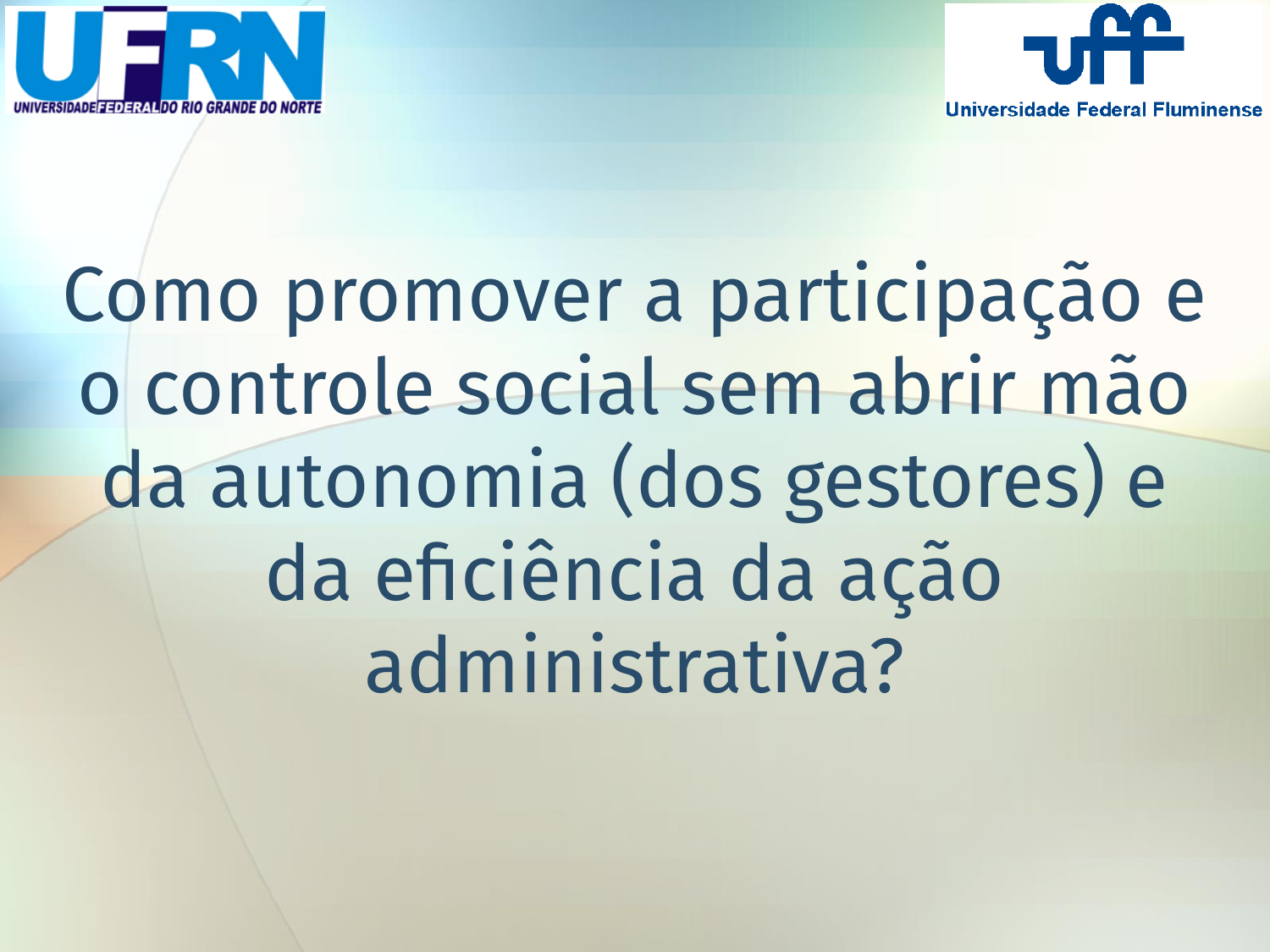

# Como promover a participação e o controle social sem abrir mão da autonomia (dos gestores) e da eficiência da ação administrativa?